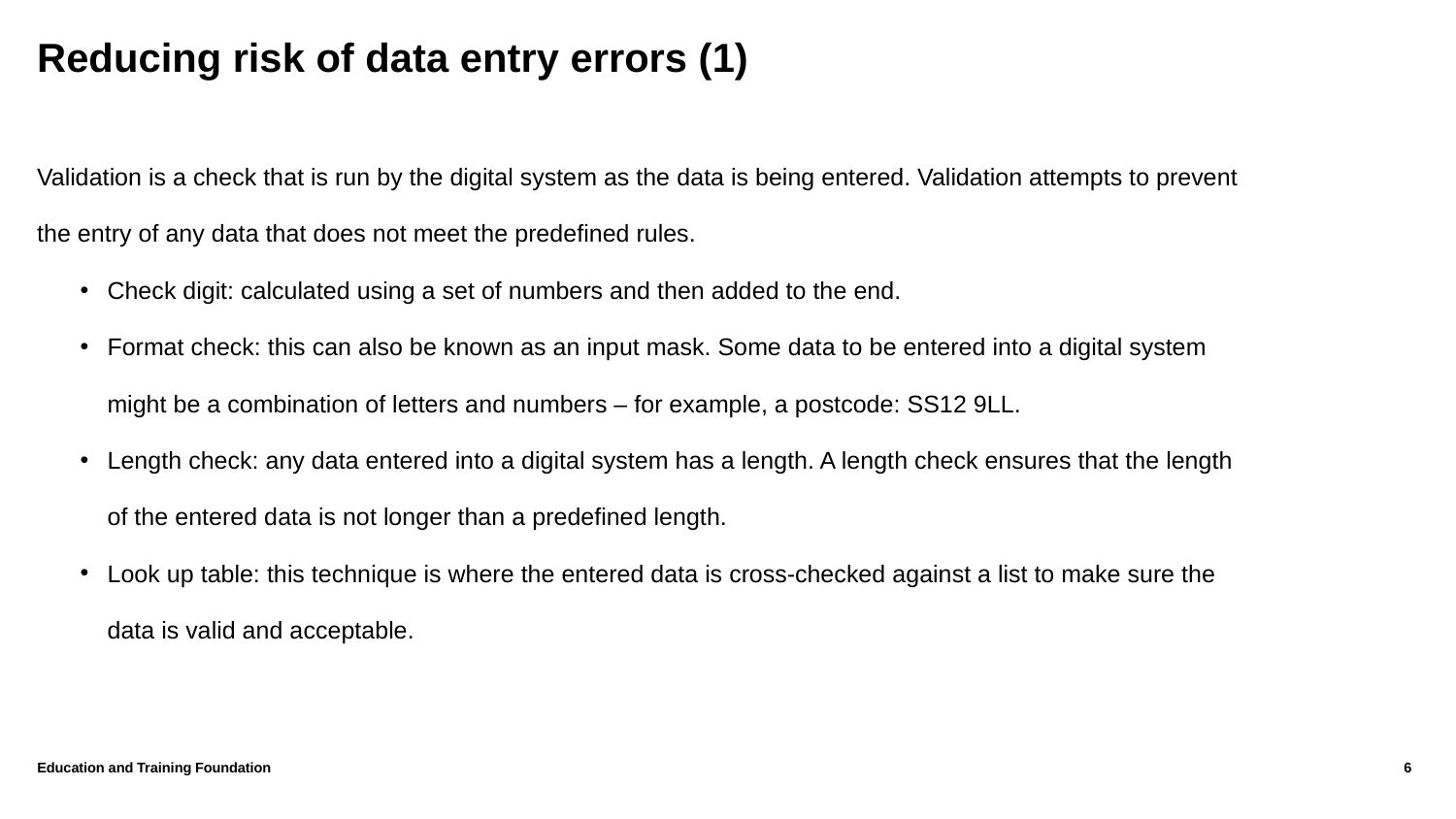

# Reducing risk of data entry errors (1)
Validation is a check that is run by the digital system as the data is being entered. Validation attempts to prevent the entry of any data that does not meet the predefined rules.
Check digit: calculated using a set of numbers and then added to the end.
Format check: this can also be known as an input mask. Some data to be entered into a digital system might be a combination of letters and numbers – for example, a postcode: SS12 9LL.
Length check: any data entered into a digital system has a length. A length check ensures that the length of the entered data is not longer than a predefined length.
Look up table: this technique is where the entered data is cross-checked against a list to make sure the data is valid and acceptable.

Education and Training Foundation
6